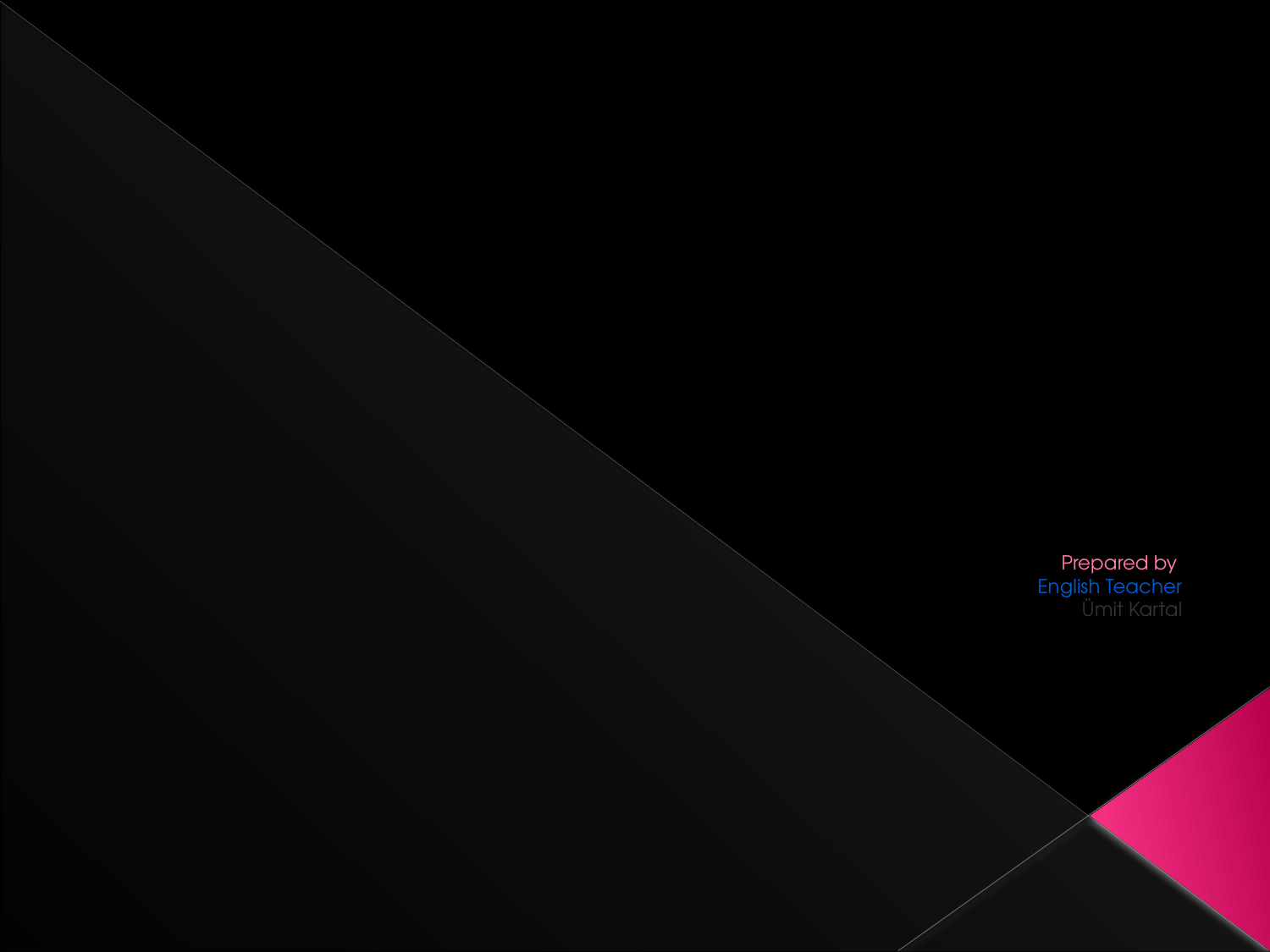

# Prepared by English Teacher Ümit Kartal